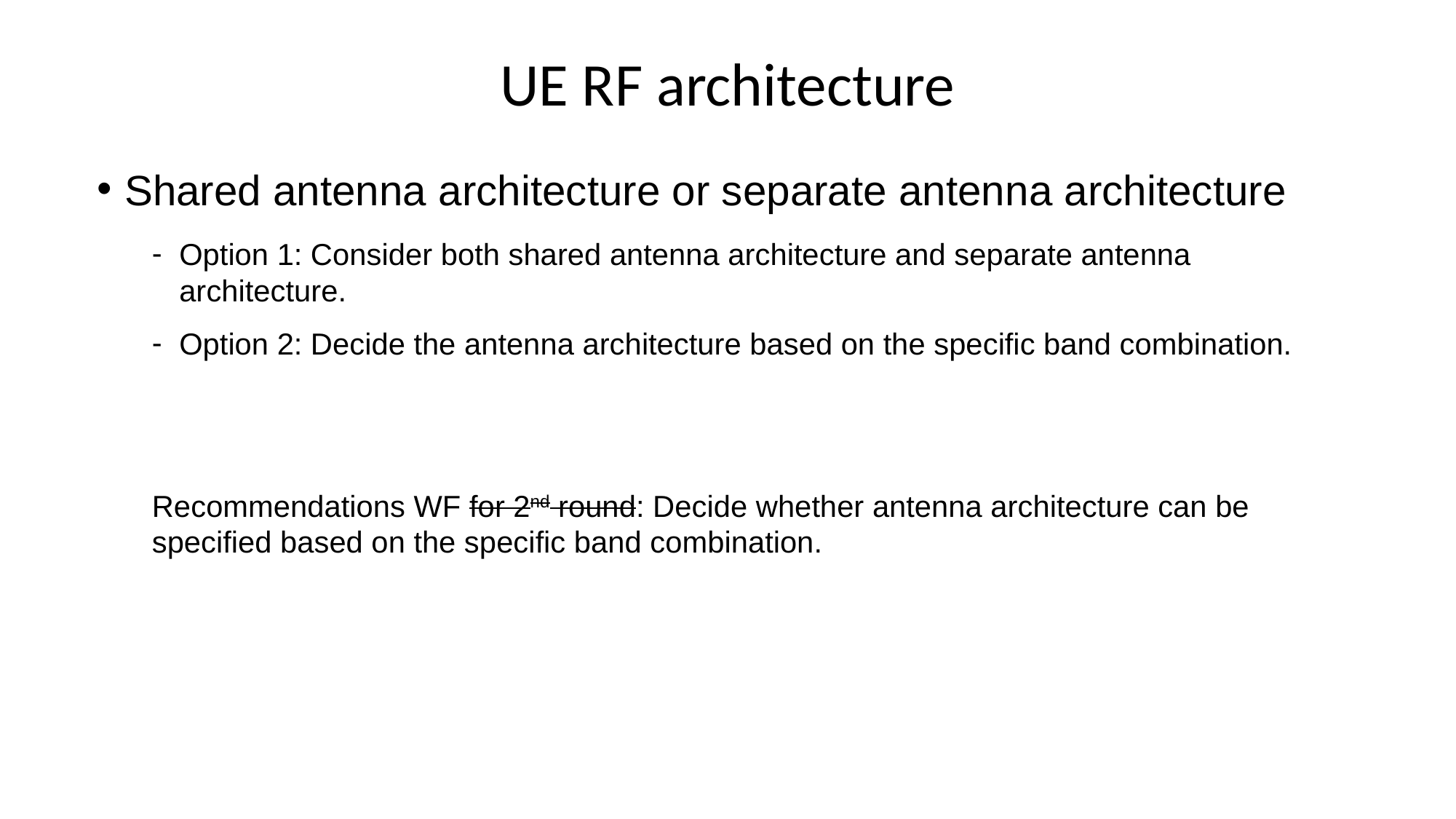

# UE RF architecture
Shared antenna architecture or separate antenna architecture
Option 1: Consider both shared antenna architecture and separate antenna architecture.
Option 2: Decide the antenna architecture based on the specific band combination.

Recommendations WF for 2nd round: Decide whether antenna architecture can be specified based on the specific band combination.